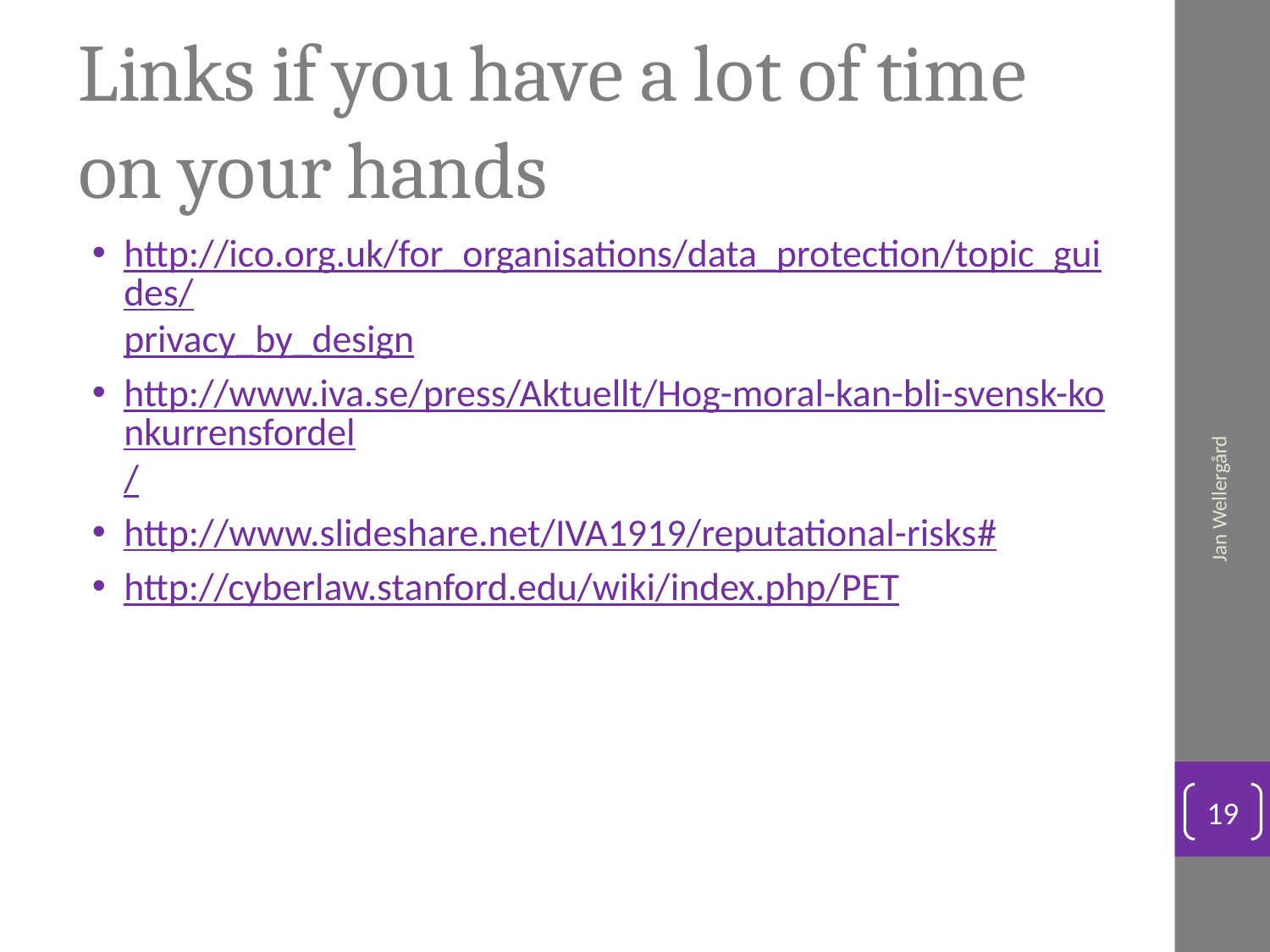

# Links if you have a lot of time on your hands
http://ico.org.uk/for_organisations/data_protection/topic_guides/privacy_by_design
http://www.iva.se/press/Aktuellt/Hog-moral-kan-bli-svensk-konkurrensfordel/
http://www.slideshare.net/IVA1919/reputational-risks#
http://cyberlaw.stanford.edu/wiki/index.php/PET

Jan Wellergård
19